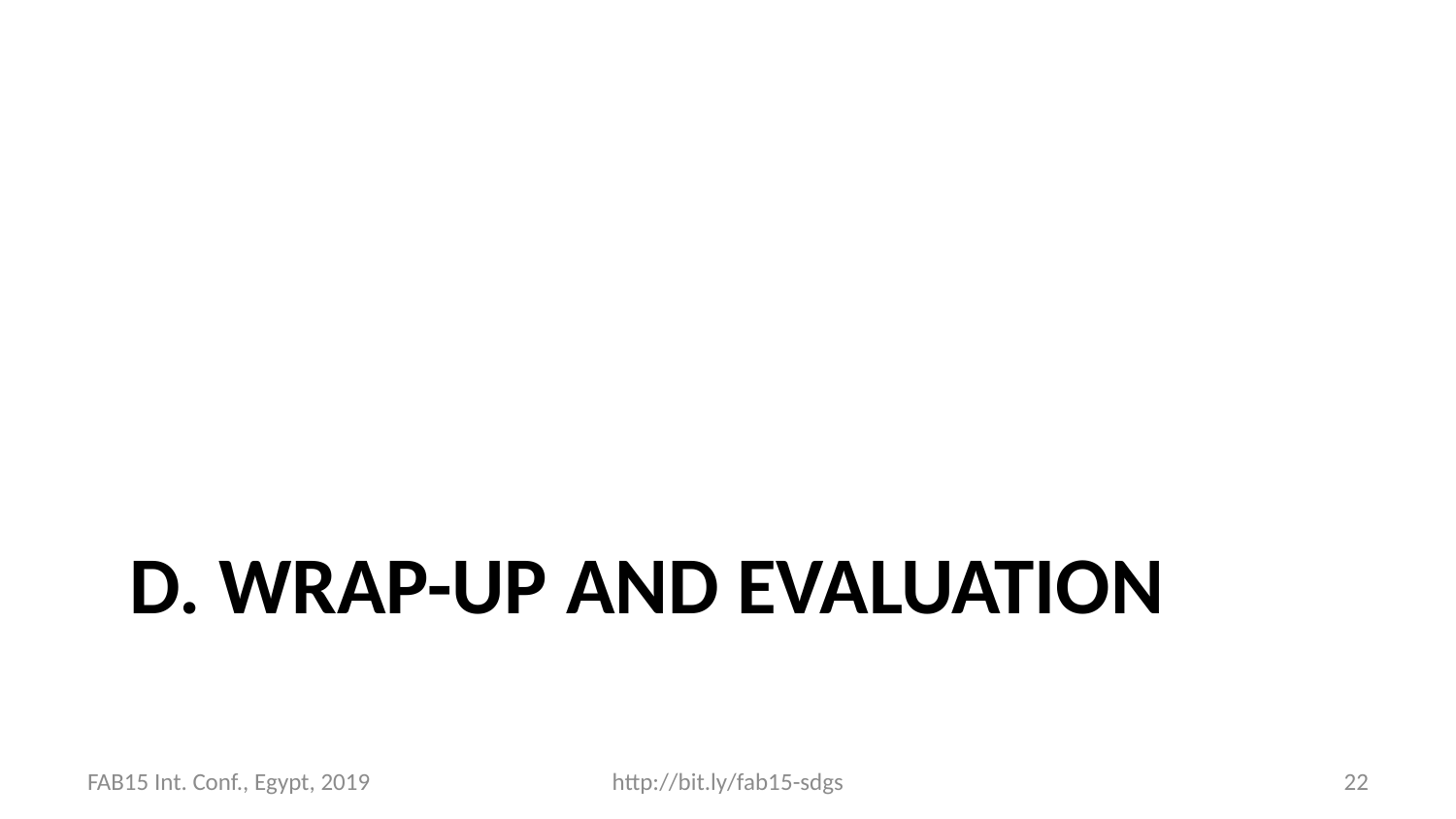

# D. Wrap-up and evaluation
FAB15 Int. Conf., Egypt, 2019
http://bit.ly/fab15-sdgs
22